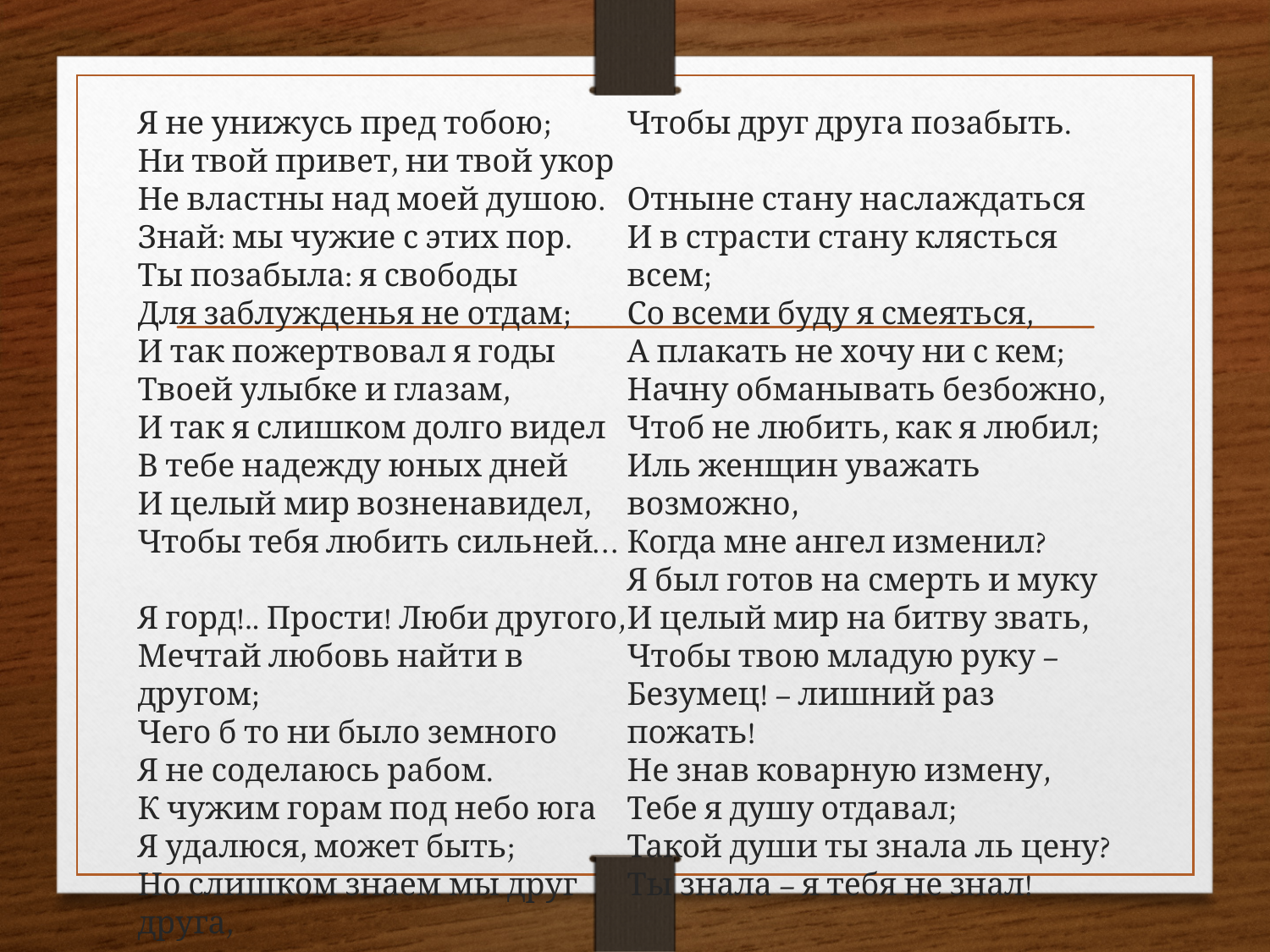

Я не унижусь пред тобою;
Ни твой привет, ни твой укор
Не властны над моей душою.
Знай: мы чужие с этих пор.
Ты позабыла: я свободы
Для заблужденья не отдам;
И так пожертвовал я годы
Твоей улыбке и глазам,
И так я слишком долго видел
В тебе надежду юных дней
И целый мир возненавидел,
Чтобы тебя любить сильней…

Я горд!.. Прости! Люби другого,
Мечтай любовь найти в другом;
Чего б то ни было земного
Я не соделаюсь рабом.
К чужим горам под небо юга
Я удалюся, может быть;
Но слишком знаем мы друг друга,
Чтобы друг друга позабыть.

Отныне стану наслаждаться
И в страсти стану клясться всем;
Со всеми буду я смеяться,
А плакать не хочу ни с кем;
Начну обманывать безбожно,
Чтоб не любить, как я любил;
Иль женщин уважать возможно,
Когда мне ангел изменил?
Я был готов на смерть и муку
И целый мир на битву звать,
Чтобы твою младую руку –
Безумец! – лишний раз пожать!
Не знав коварную измену,
Тебе я душу отдавал;
Такой души ты знала ль цену?
Ты знала – я тебя не знал!